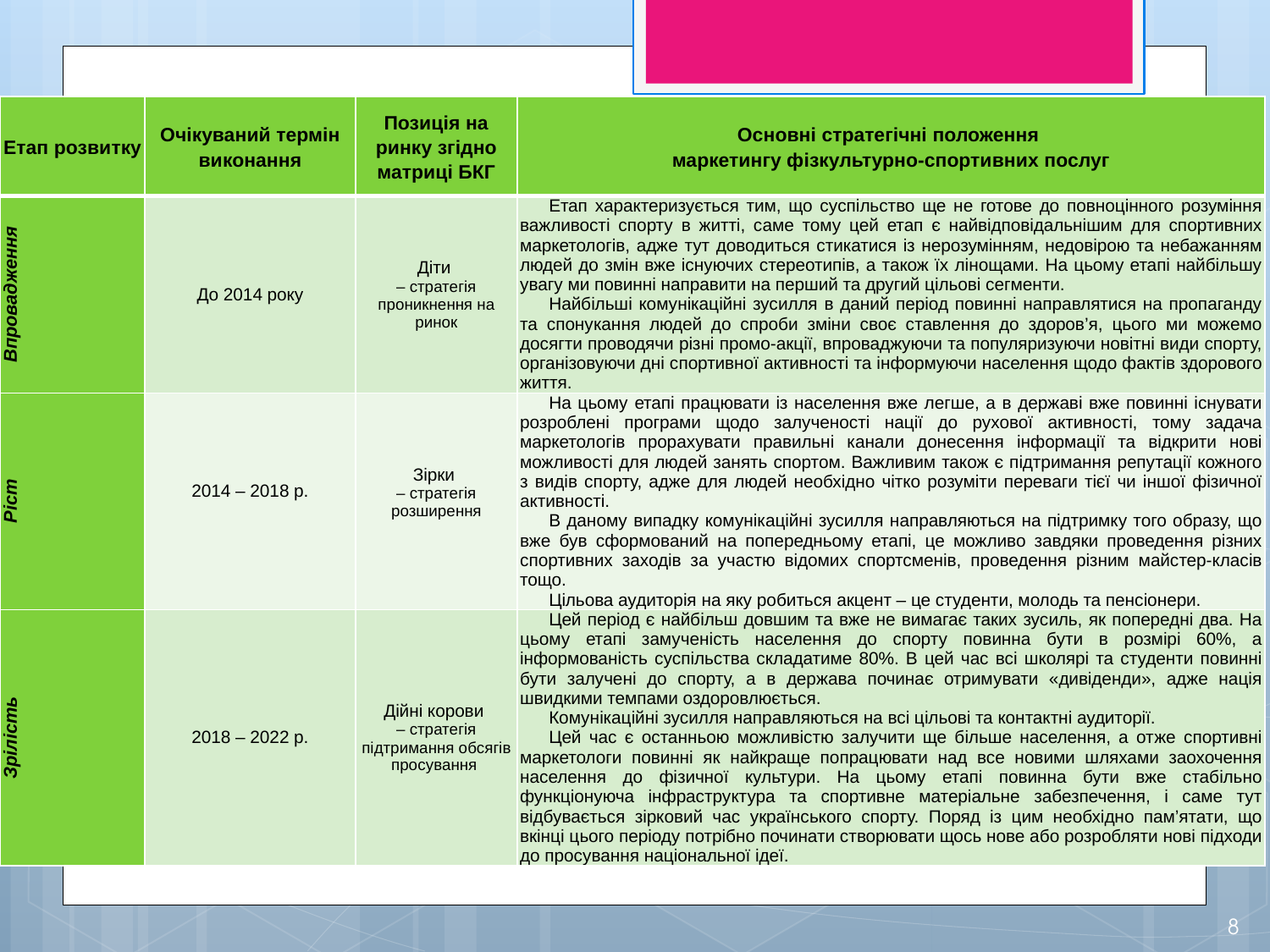

| Етап розвитку | Очікуваний термін виконання | Позиція на ринку згідно матриці БКГ | Основні стратегічні положення маркетингу фізкультурно-спортивних послуг |
| --- | --- | --- | --- |
| Впровадження | До 2014 року | Діти – стратегія проникнення на ринок | Етап характеризується тим, що суспільство ще не готове до повноцінного розуміння важливості спорту в житті, саме тому цей етап є найвідповідальнішим для спортивних маркетологів, адже тут доводиться стикатися із нерозумінням, недовірою та небажанням людей до змін вже існуючих стереотипів, а також їх лінощами. На цьому етапі найбільшу увагу ми повинні направити на перший та другий цільові сегменти. Найбільші комунікаційні зусилля в даний період повинні направлятися на пропаганду та спонукання людей до спроби зміни своє ставлення до здоров’я, цього ми можемо досягти проводячи різні промо-акції, впроваджуючи та популяризуючи новітні види спорту, організовуючи дні спортивної активності та інформуючи населення щодо фактів здорового життя. |
| Ріст | 2014 – 2018 р. | Зірки – стратегія розширення | На цьому етапі працювати із населення вже легше, а в державі вже повинні існувати розроблені програми щодо залученості нації до рухової активності, тому задача маркетологів прорахувати правильні канали донесення інформації та відкрити нові можливості для людей занять спортом. Важливим також є підтримання репутації кожного з видів спорту, адже для людей необхідно чітко розуміти переваги тієї чи іншої фізичної активності.   В даному випадку комунікаційні зусилля направляються на підтримку того образу, що вже був сформований на попередньому етапі, це можливо завдяки проведення різних спортивних заходів за участю відомих спортсменів, проведення різним майстер-класів тощо. Цільова аудиторія на яку робиться акцент – це студенти, молодь та пенсіонери. |
| Зрілість | 2018 – 2022 р. | Дійні корови – стратегія підтримання обсягів просування | Цей період є найбільш довшим та вже не вимагає таких зусиль, як попередні два. На цьому етапі замученість населення до спорту повинна бути в розмірі 60%, а інформованість суспільства складатиме 80%. В цей час всі школярі та студенти повинні бути залучені до спорту, а в держава починає отримувати «дивіденди», адже нація швидкими темпами оздоровлюється. Комунікаційні зусилля направляються на всі цільові та контактні аудиторії. Цей час є останньою можливістю залучити ще більше населення, а отже спортивні маркетологи повинні як найкраще попрацювати над все новими шляхами заохочення населення до фізичної культури. На цьому етапі повинна бути вже стабільно функціонуюча інфраструктура та спортивне матеріальне забезпечення, і саме тут відбувається зірковий час українського спорту. Поряд із цим необхідно пам’ятати, що вкінці цього періоду потрібно починати створювати щось нове або розробляти нові підходи до просування національної ідеї. |

8